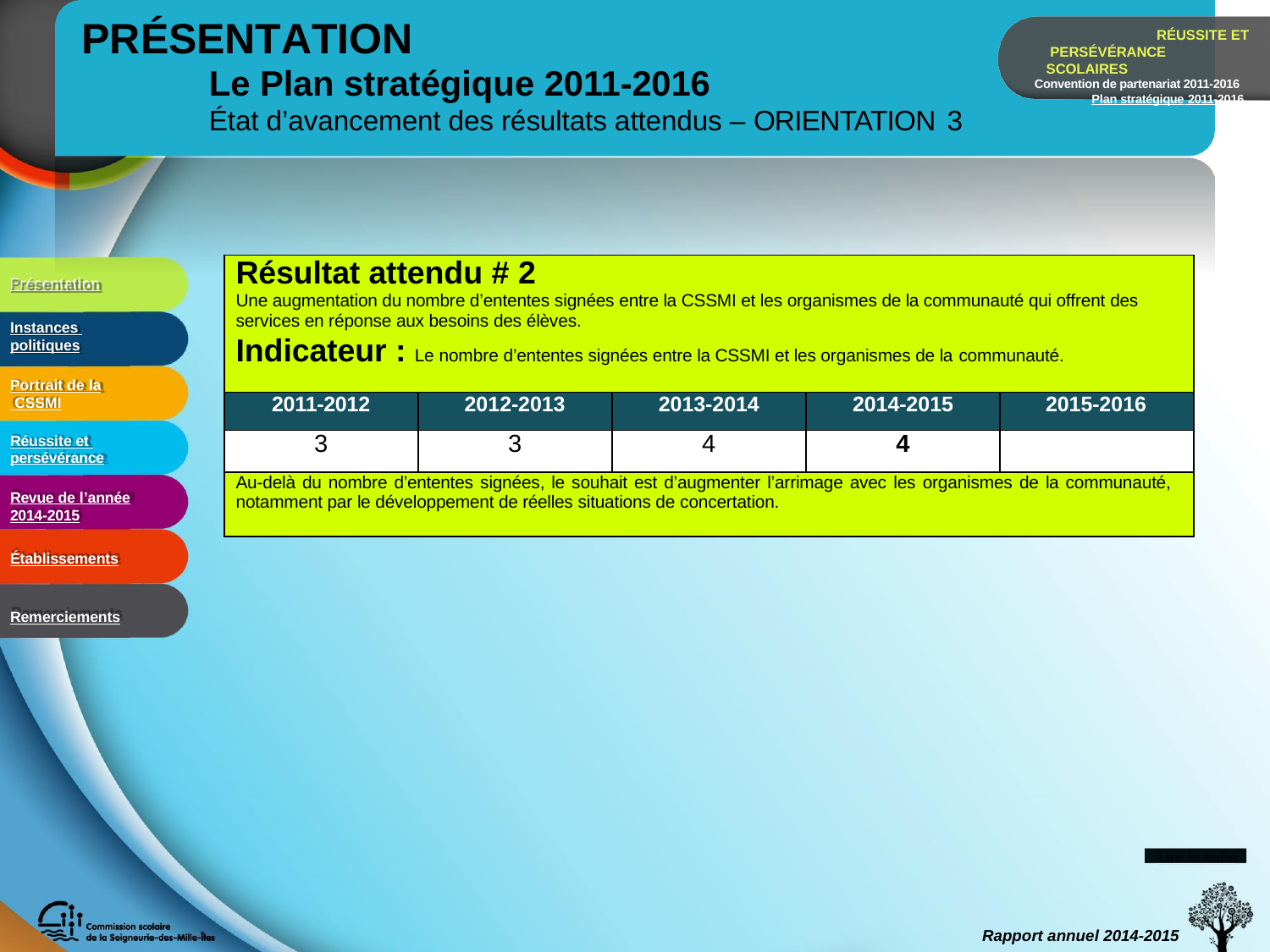

# PRÉSENTATION

RÉUSSITE ET  PERSÉVÉRANCE SCOLAIRES
Convention de partenariat 2011-2016  Plan stratégique 2011-2016
Le Plan stratégique 2011-2016
État d’avancement des résultats attendus – ORIENTATION 3

| Résultat attendu # 2 Une augmentation du nombre d’ententes signées entre la CSSMI et les organismes de la communauté qui offrent des services en réponse aux besoins des élèves. Indicateur : Le nombre d’ententes signées entre la CSSMI et les organismes de la communauté. |  |  |  |  |
| --- | --- | --- | --- | --- |
| 2011-2012 | 2012-2013 | 2013-2014 | 2014-2015 | 2015-2016 |
| 3 | 3 | 4 | 4 |  |
| Au-delà du nombre d’ententes signées, le souhait est d’augmenter l’arrimage avec les organismes de la communauté, notamment par le développement de réelles situations de concertation. |  |  |  |  |

Présentation

Instances  politiques

Portrait de la  CSSMI

Réussite et  persévérance

Revue de l’année
2014-2015

Établissements

Remerciements

Lire la suite
Rapport annuel 2014-2015